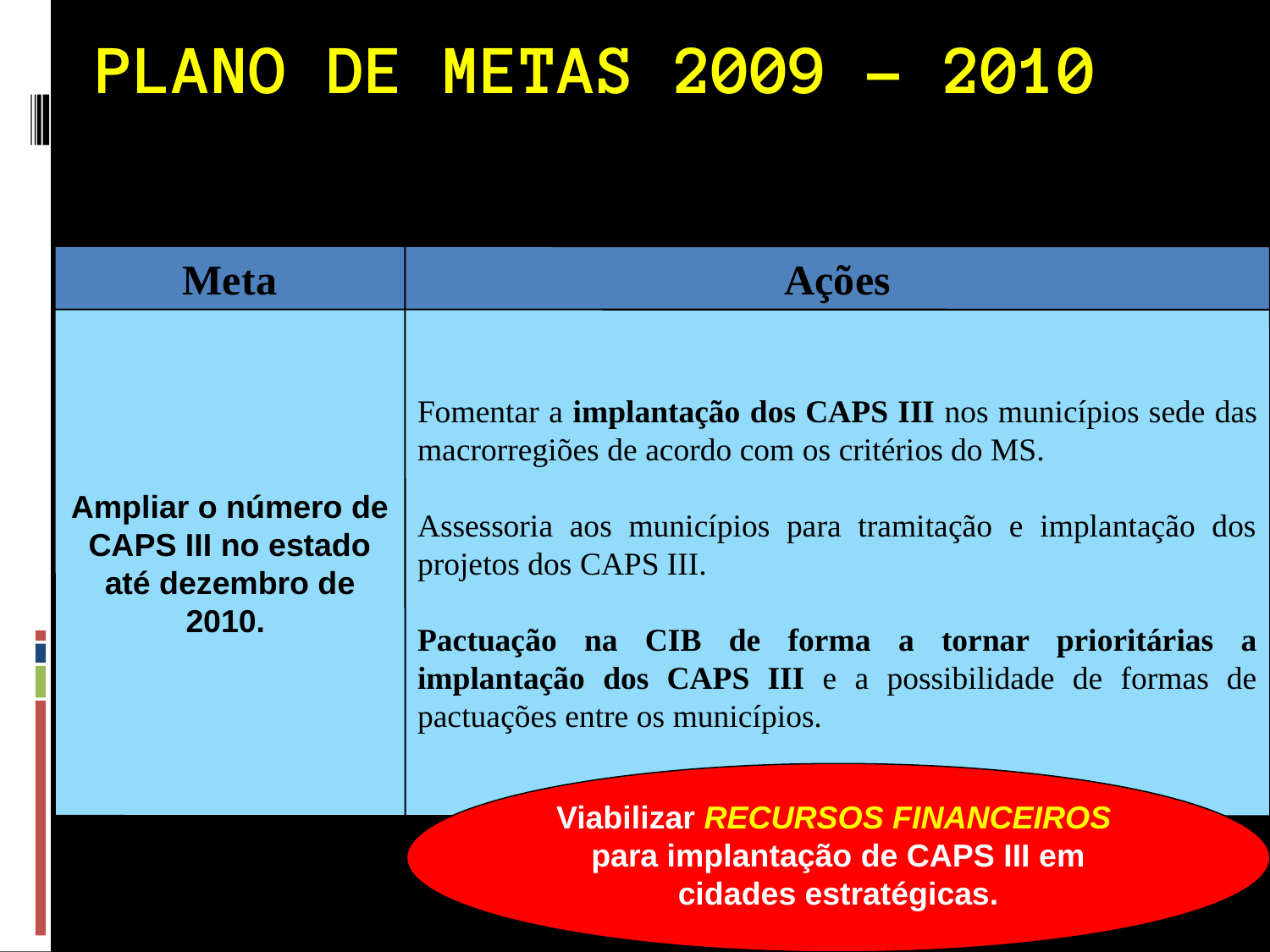

PLANO DE METAS 2009 - 2010
Meta

Ações

Ampliar o número de CAPS III no estado até dezembro de 2010.

Fomentar a implantação dos CAPS III nos municípios sede das macrorregiões de acordo com os critérios do MS.

Assessoria aos municípios para tramitação e implantação dos projetos dos CAPS III.

Pactuação na CIB de forma a tornar prioritárias a implantação dos CAPS III e a possibilidade de formas de pactuações entre os municípios.

Viabilizar RECURSOS FINANCEIROS  para implantação de CAPS III em cidades estratégicas.